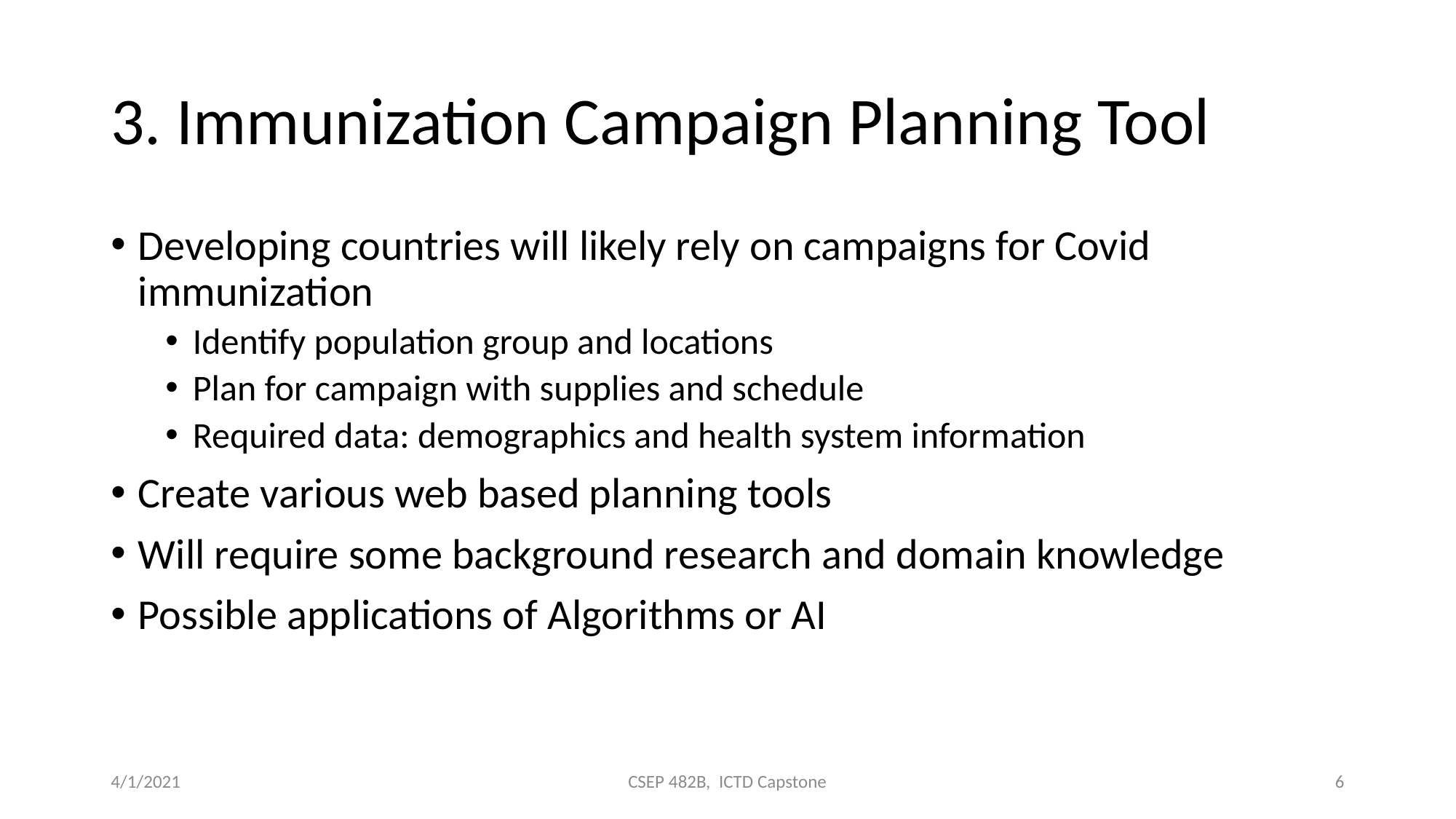

# 3. Immunization Campaign Planning Tool
Developing countries will likely rely on campaigns for Covid immunization
Identify population group and locations
Plan for campaign with supplies and schedule
Required data: demographics and health system information
Create various web based planning tools
Will require some background research and domain knowledge
Possible applications of Algorithms or AI
4/1/2021
CSEP 482B,  ICTD Capstone
6